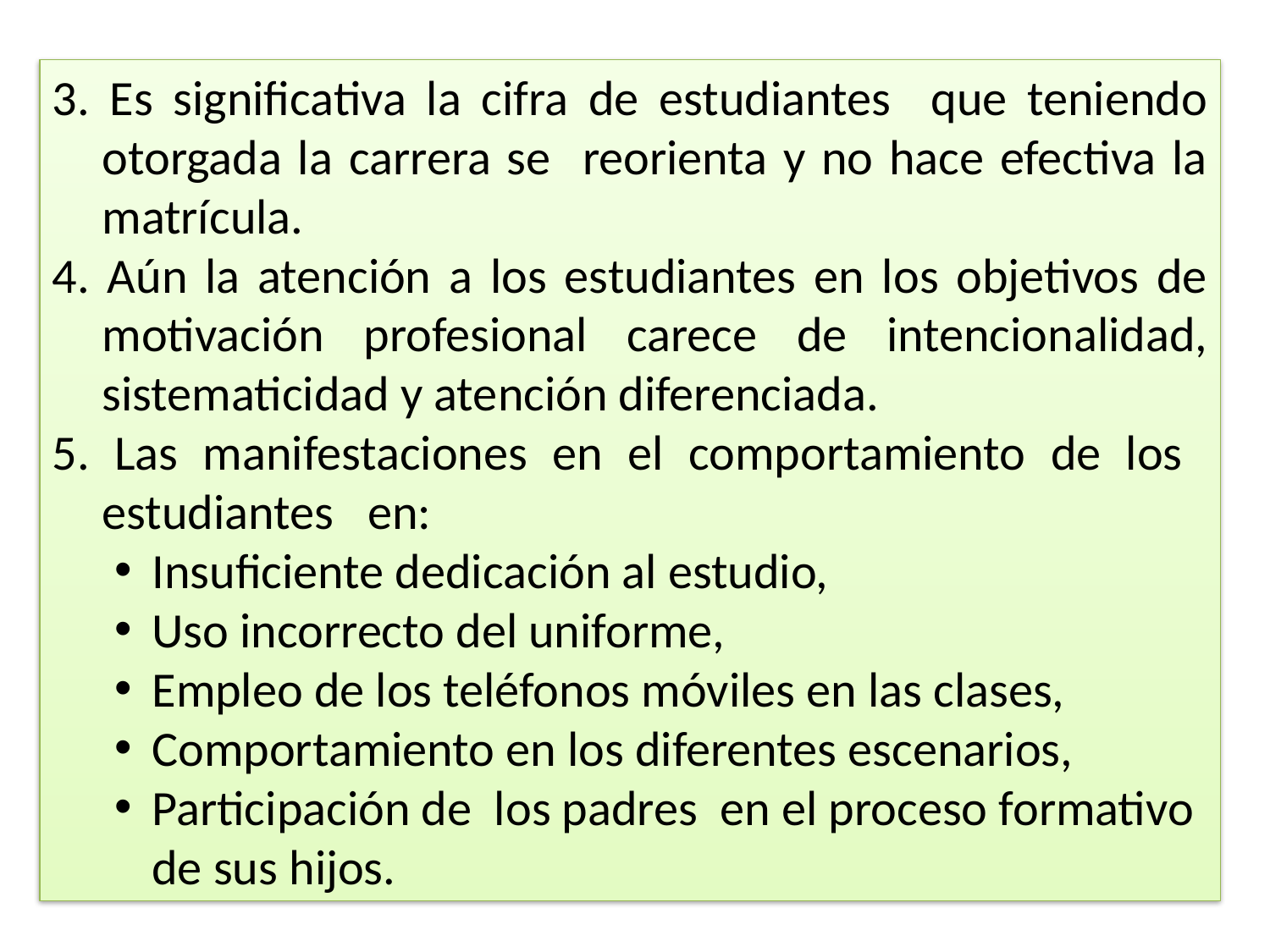

3. Es significativa la cifra de estudiantes  que teniendo otorgada la carrera se  reorienta y no hace efectiva la matrícula.
4. Aún la atención a los estudiantes en los objetivos de motivación profesional carece de intencionalidad, sistematicidad y atención diferenciada.
5. Las manifestaciones en el comportamiento de los  estudiantes   en:
Insuficiente dedicación al estudio,
Uso incorrecto del uniforme,
Empleo de los teléfonos móviles en las clases,
Comportamiento en los diferentes escenarios,
Participación de  los padres  en el proceso formativo de sus hijos.